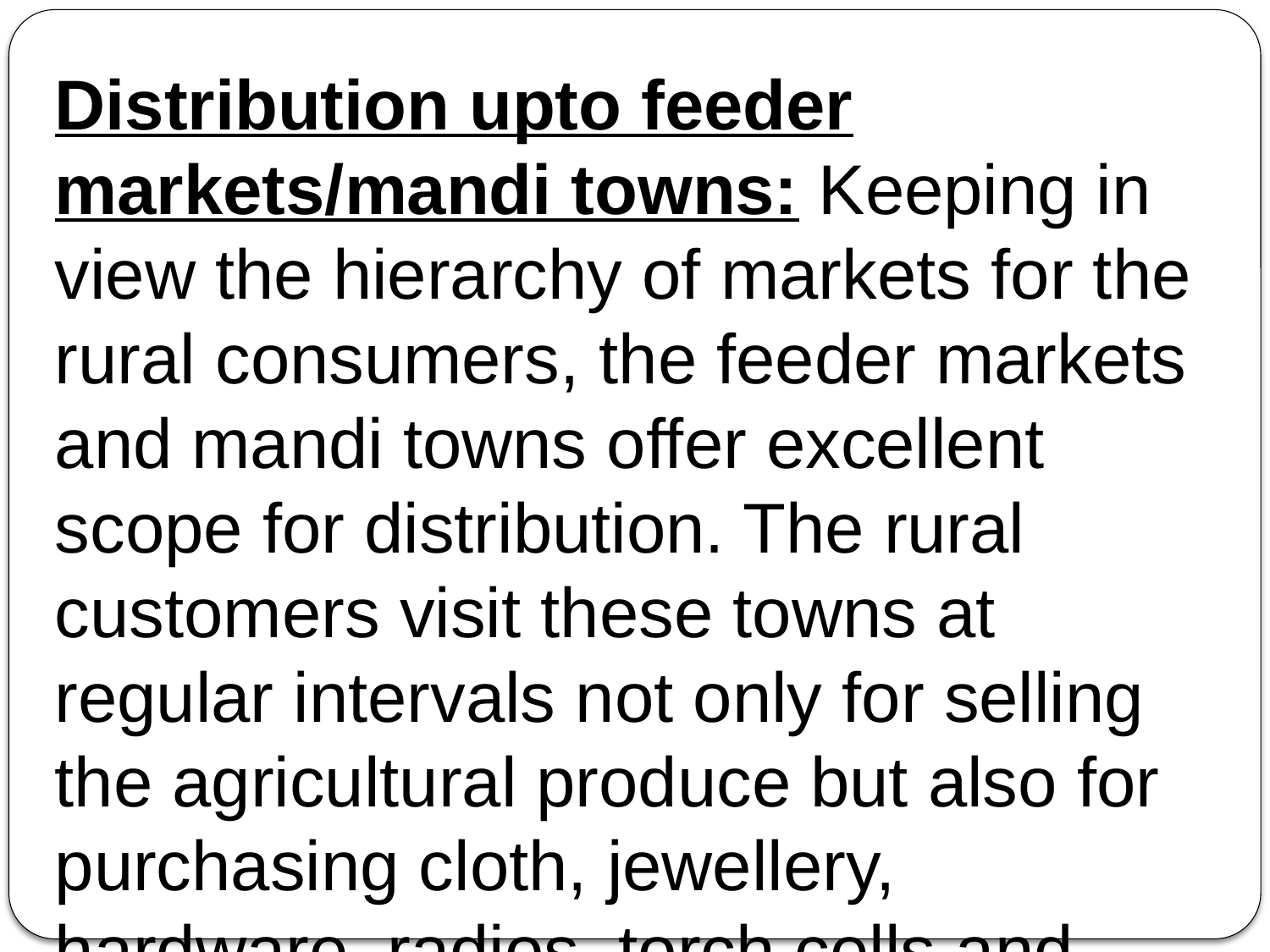

Distribution upto feeder markets/mandi towns: Keeping in view the hierarchy of markets for the rural consumers, the feeder markets and mandi towns offer excellent scope for distribution. The rural customers visit these towns at regular intervals not only for selling the agricultural produce but also for purchasing cloth, jewellery, hardware, radios, torch cells and other durables and consumer products.